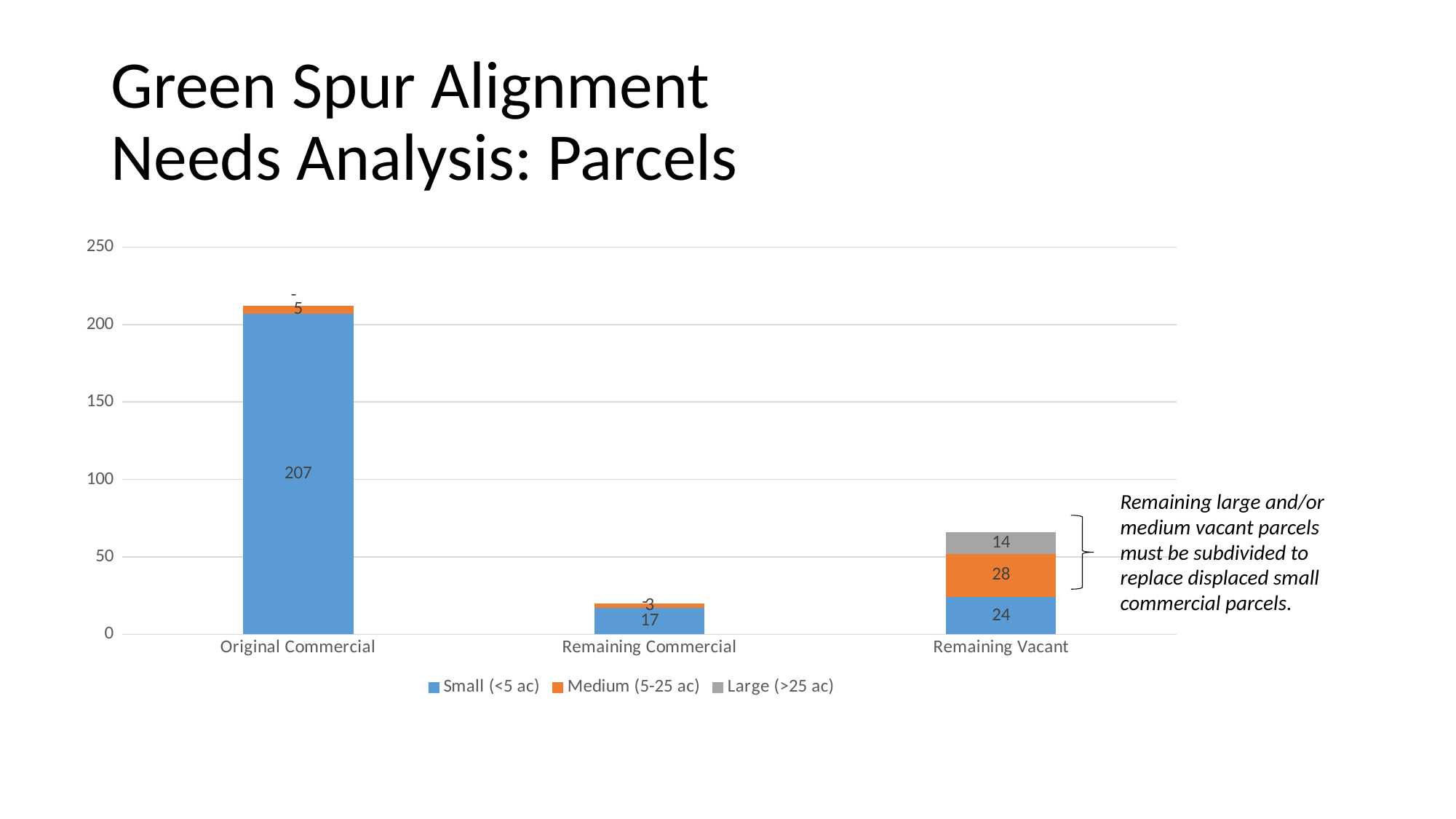

# Green Spur Alignment Needs Analysis: Parcels

### Chart

| Category | Small (<5 ac) | Medium (5-25 ac) | Large (>25 ac) |
|---|---|---|---|
| Original Commercial | 207.0 | 5.0 | 0.0 |
| Remaining Commercial | 17.0 | 3.0 | 0.0 |
| Remaining Vacant | 24.0 | 28.0 | 14.0 |
Remaining large and/or medium vacant parcels must be subdivided to replace displaced small commercial parcels.